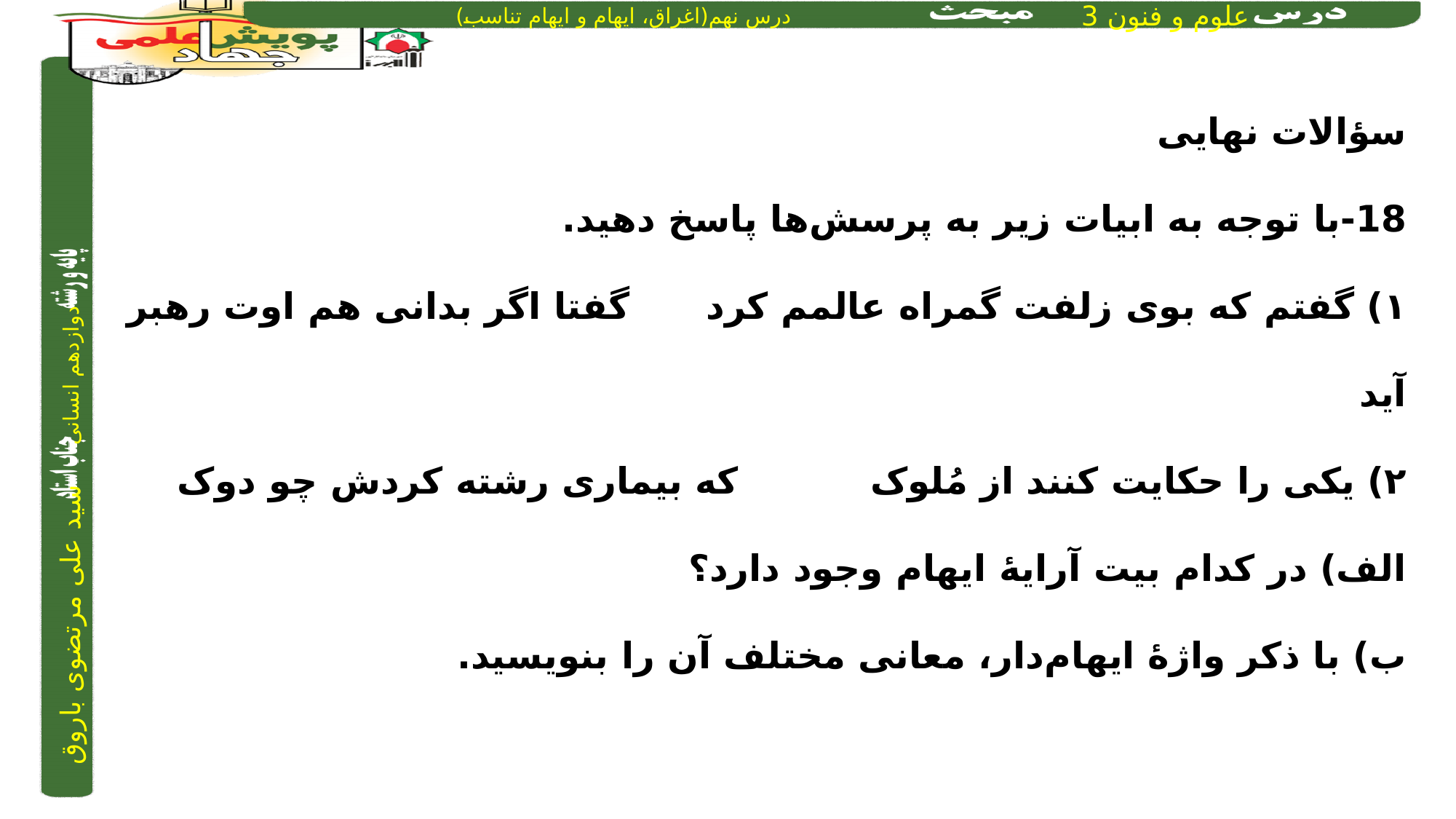

سؤالات نهایی
18-با توجه به ابیات زیر به پرسش‌ها پاسخ دهید.
۱) گفتم که بوی زلفت گمراه عالمم کرد	 	 گفتا اگر بدانی هم اوت رهبر آید
۲) یکی را حکایت کنند از مُلوک 	 	 که بیماری رشته کردش چو دوک
الف) در کدام بیت آرایۀ ایهام وجود دارد؟
ب) با ذکر واژۀ ایهام‌دار، معانی مختلف آن را بنویسید.